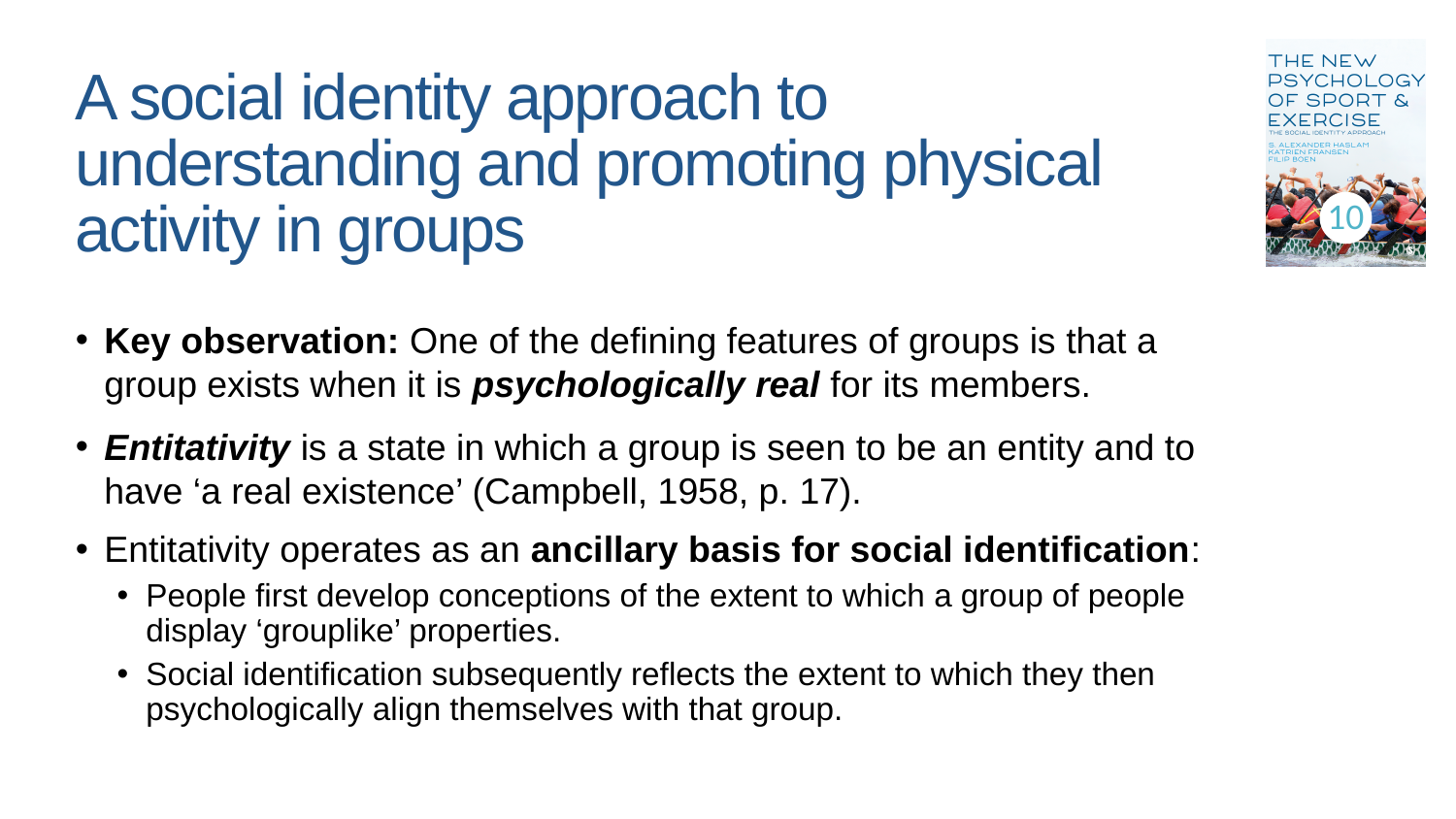

# A social identity approach to understanding and promoting physical activity in groups
10
Key observation: One of the defining features of groups is that a group exists when it is psychologically real for its members.
Entitativity is a state in which a group is seen to be an entity and to have ‘a real existence’ (Campbell, 1958, p. 17).
Entitativity operates as an ancillary basis for social identification:
People first develop conceptions of the extent to which a group of people display ‘grouplike’ properties.
Social identification subsequently reflects the extent to which they then psychologically align themselves with that group.